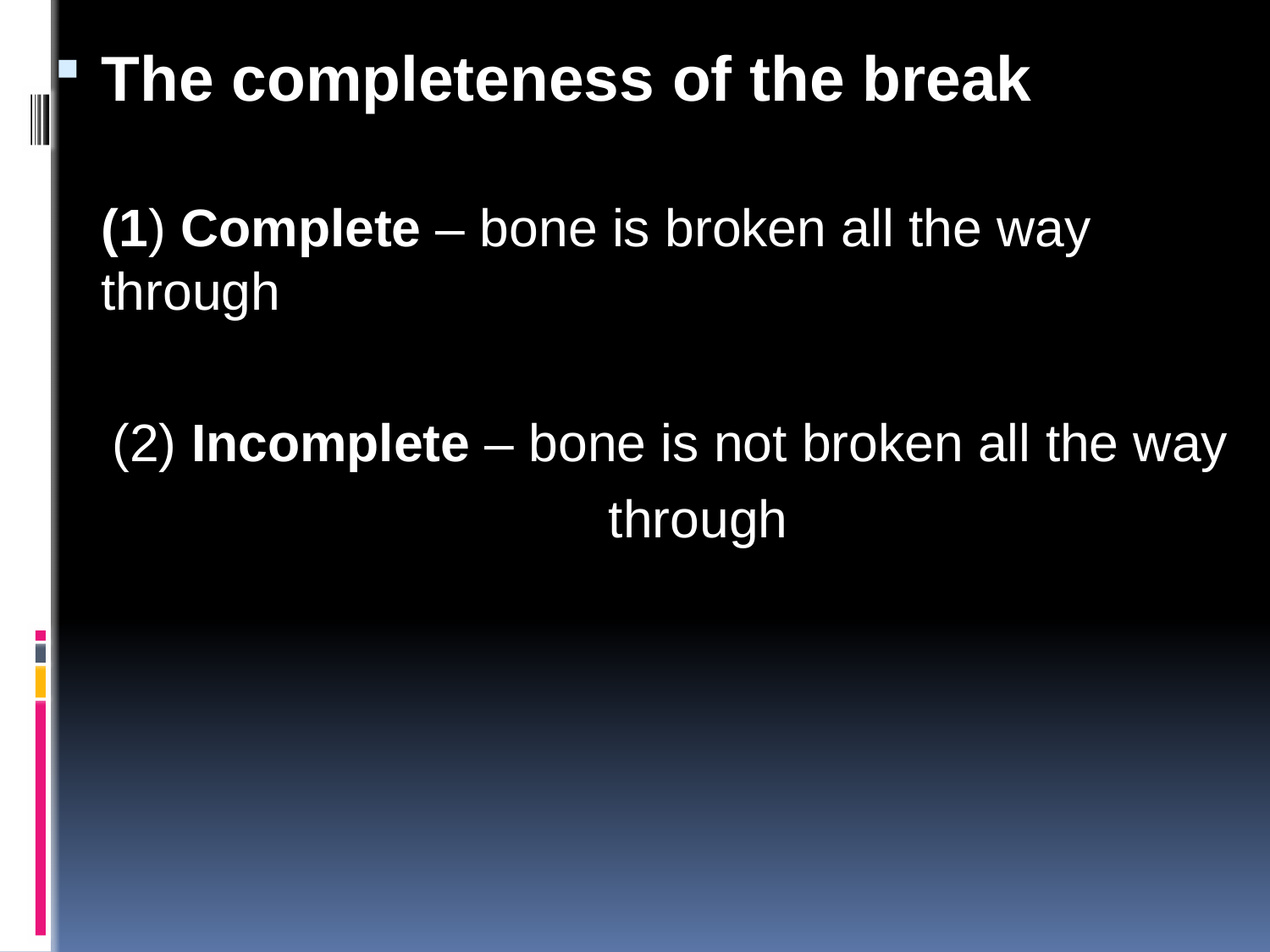

#
The completeness of the break

	(1) Complete – bone is broken all the way through

    (2) Incomplete – bone is not broken all the way
                                      through